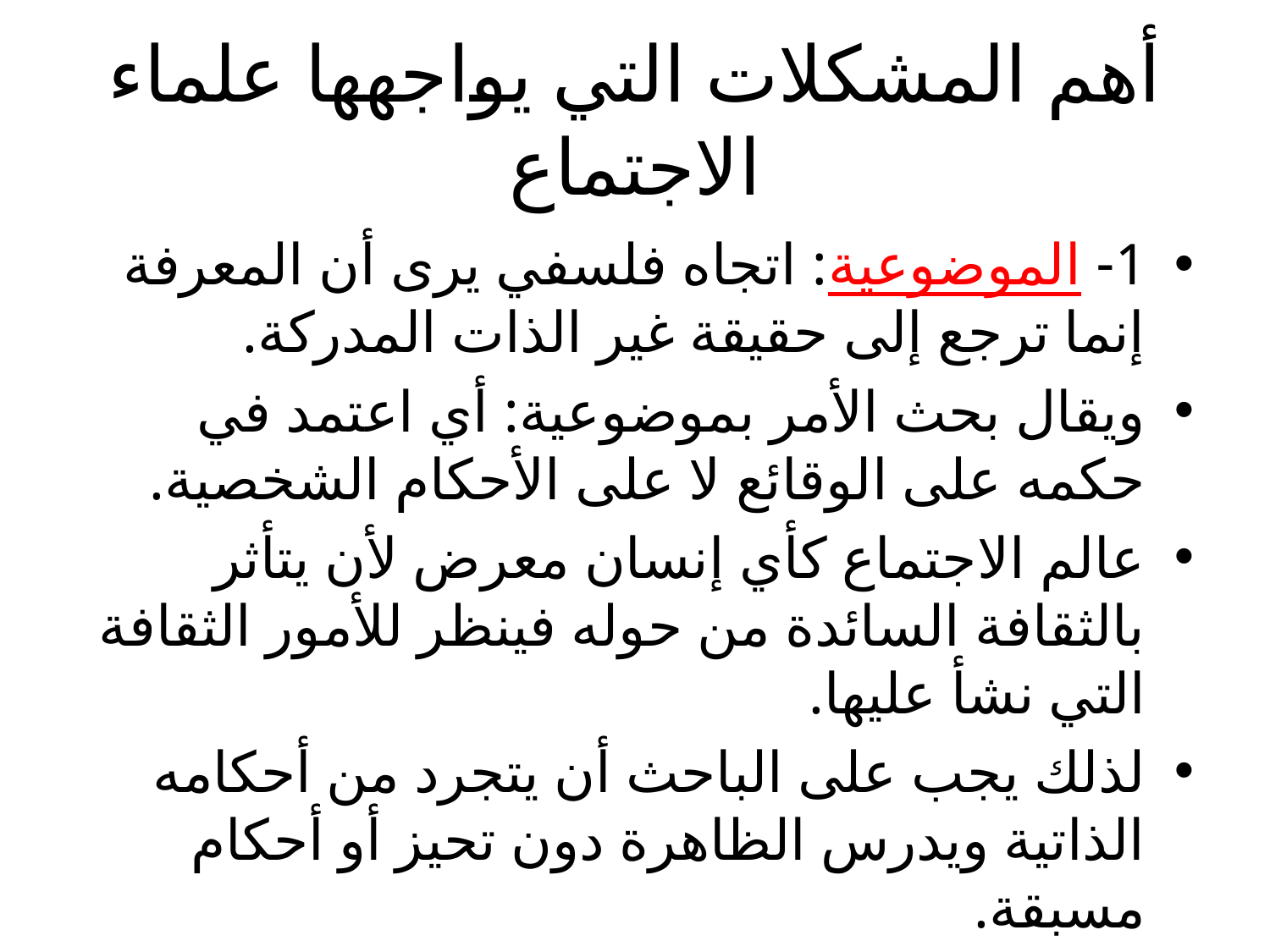

# أهم المشكلات التي يواجهها علماء الاجتماع
1- الموضوعية: اتجاه فلسفي يرى أن المعرفة إنما ترجع إلى حقيقة غير الذات المدركة.
ويقال بحث الأمر بموضوعية: أي اعتمد في حكمه على الوقائع لا على الأحكام الشخصية.
عالم الاجتماع كأي إنسان معرض لأن يتأثر بالثقافة السائدة من حوله فينظر للأمور الثقافة التي نشأ عليها.
لذلك يجب على الباحث أن يتجرد من أحكامه الذاتية ويدرس الظاهرة دون تحيز أو أحكام مسبقة.